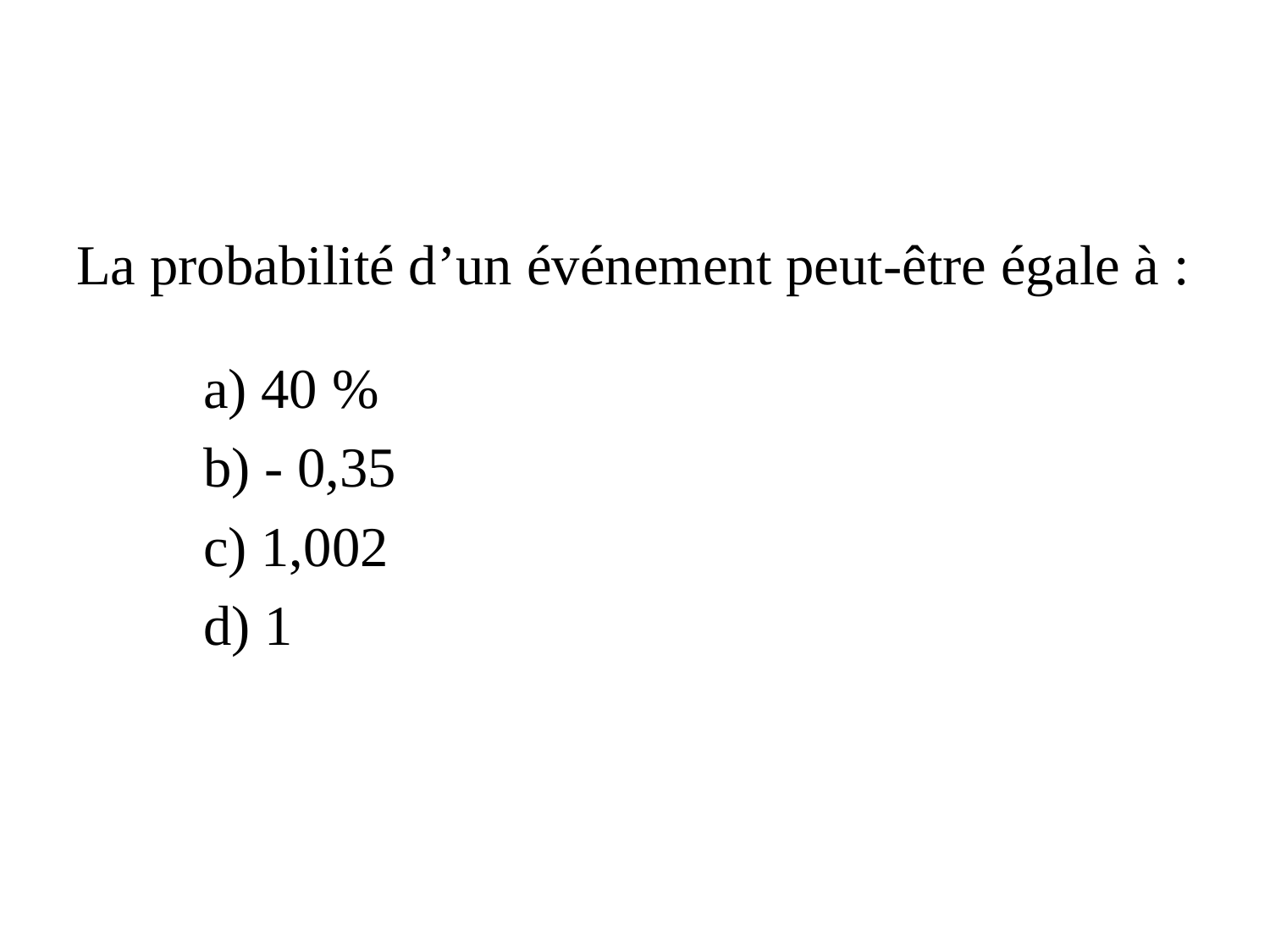

La probabilité d’un événement peut-être égale à :

	a) 40 %
	b) - 0,35
	c) 1,002
	d) 1